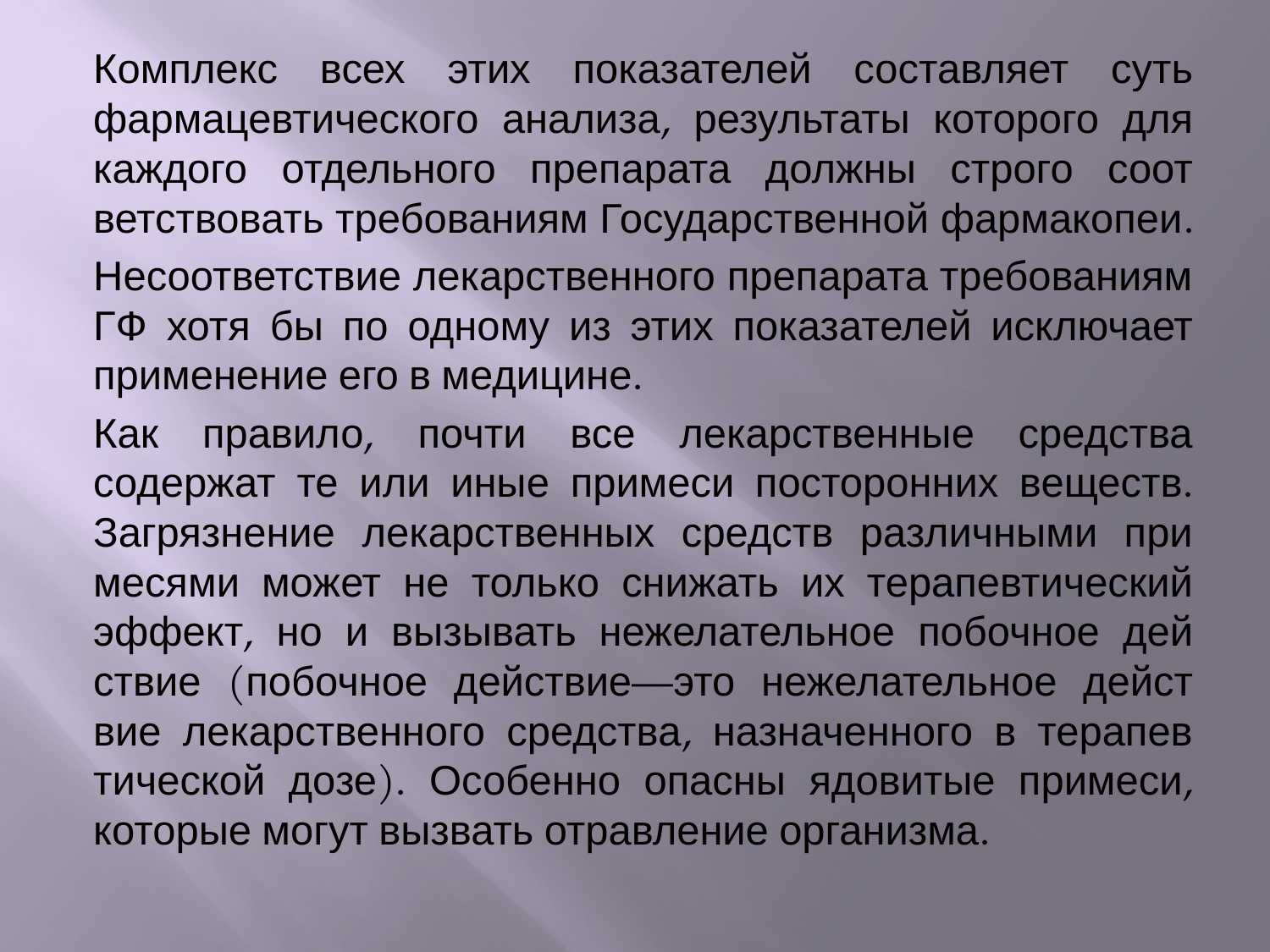

Комплекс всех этих показателей составляет суть фармацевтического анализа, результаты которого для каждого отдельного препарата должны строго соот­ветствовать требованиям Государственной фармако­пеи.
Несоответствие лекарственного препарата требо­ваниям ГФ хотя бы по одному из этих показателей исключает применение его в медицине.
Как правило, почти все лекарственные средства содержат те или иные примеси посторонних веществ. Загрязнение лекарственных средств различными при­месями может не только снижать их терапевтический эффект, но и вызывать нежелательное побочное дей­ствие (побочное действие—это нежелательное дейст­вие лекарственного средства, назначенного в терапев­тической дозе). Особенно опасны ядовитые примеси, которые могут вызвать отравление организма.

#